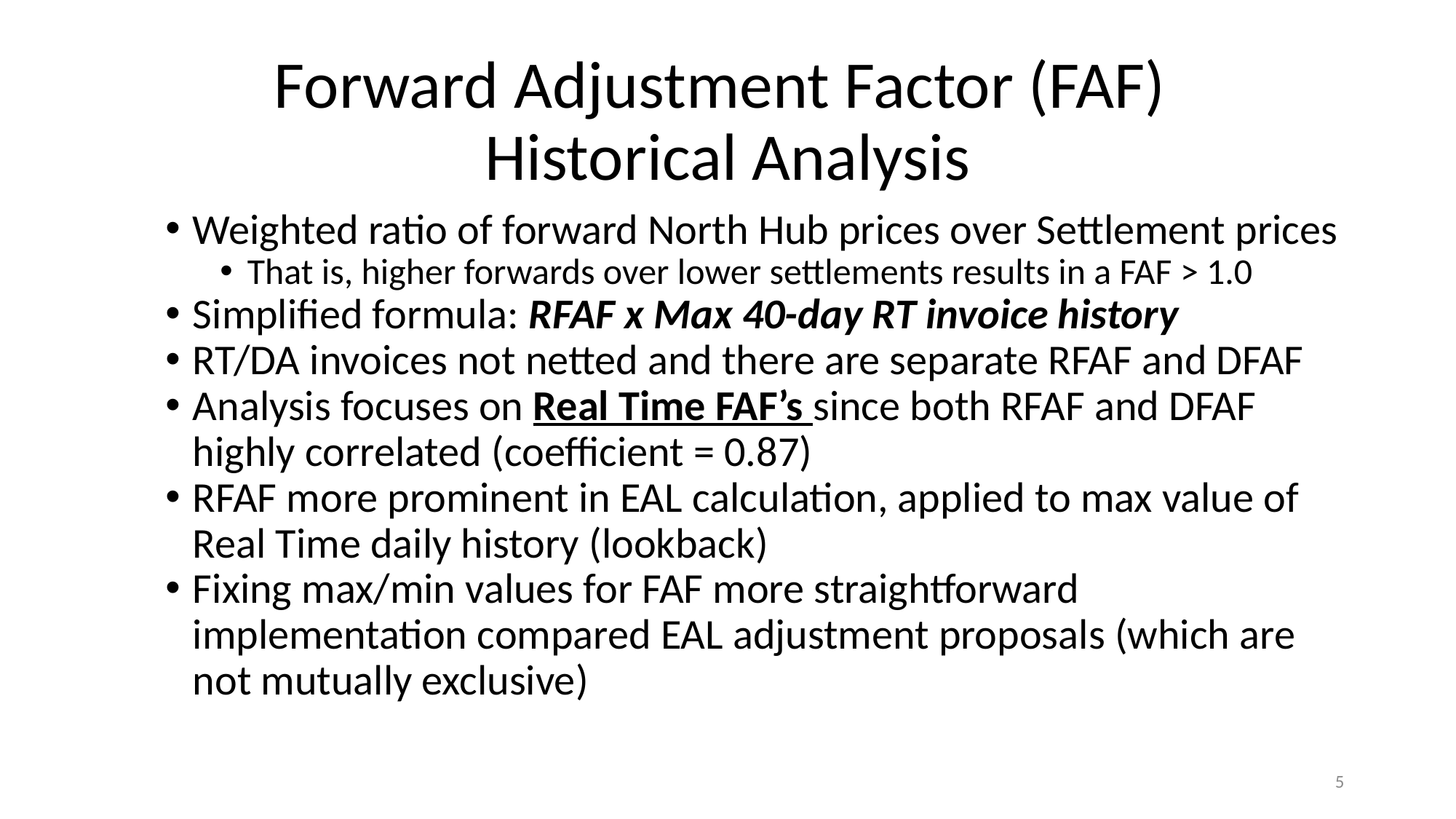

# Forward Adjustment Factor (FAF) Historical Analysis
Weighted ratio of forward North Hub prices over Settlement prices
That is, higher forwards over lower settlements results in a FAF > 1.0
Simplified formula: RFAF x Max 40-day RT invoice history
RT/DA invoices not netted and there are separate RFAF and DFAF
Analysis focuses on Real Time FAF’s since both RFAF and DFAF highly correlated (coefficient = 0.87)
RFAF more prominent in EAL calculation, applied to max value of Real Time daily history (lookback)
Fixing max/min values for FAF more straightforward implementation compared EAL adjustment proposals (which are not mutually exclusive)

5